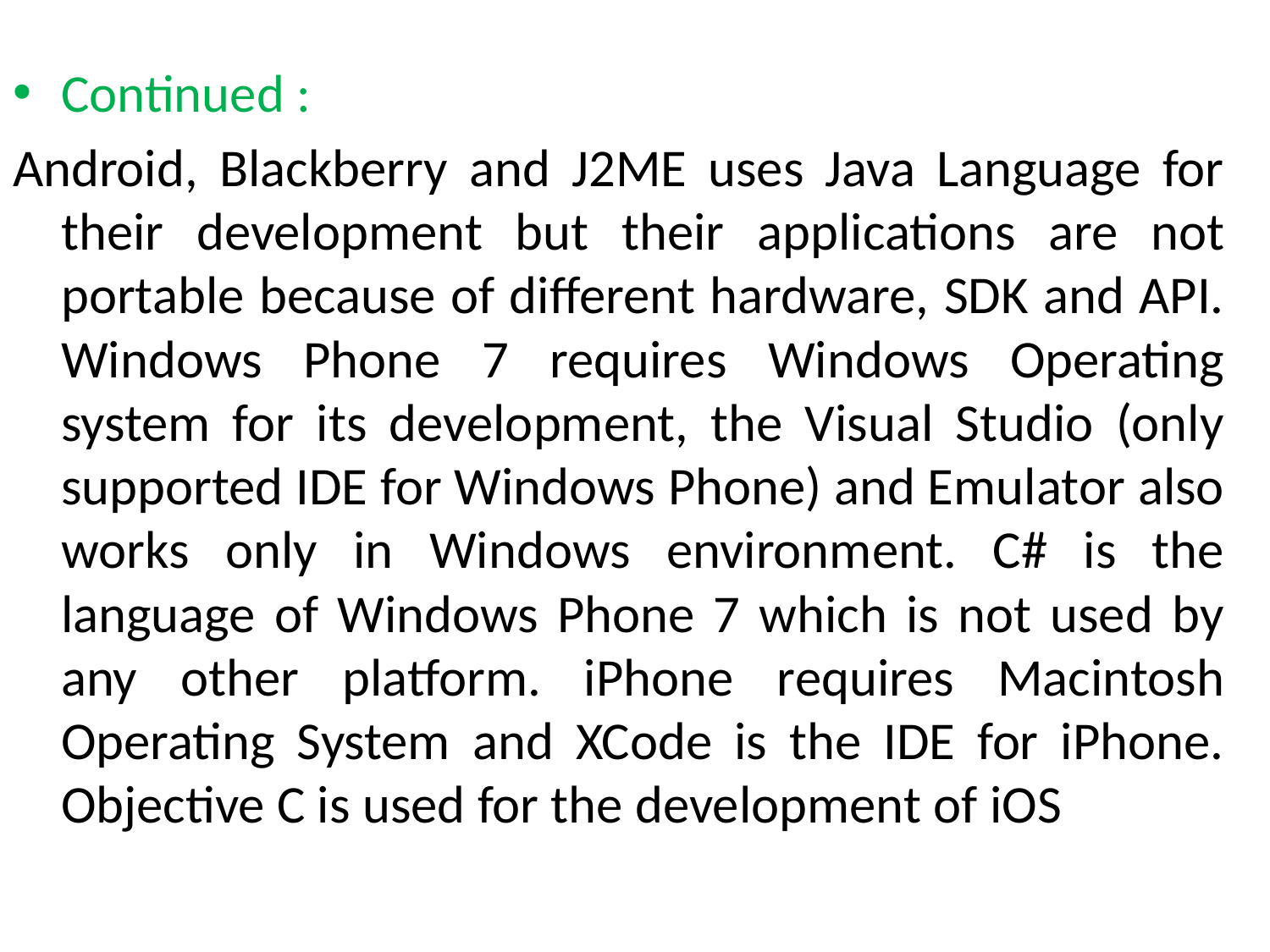

Continued :
Android, Blackberry and J2ME uses Java Language for their development but their applications are not portable because of different hardware, SDK and API. Windows Phone 7 requires Windows Operating system for its development, the Visual Studio (only supported IDE for Windows Phone) and Emulator also works only in Windows environment. C# is the language of Windows Phone 7 which is not used by any other platform. iPhone requires Macintosh Operating System and XCode is the IDE for iPhone. Objective C is used for the development of iOS